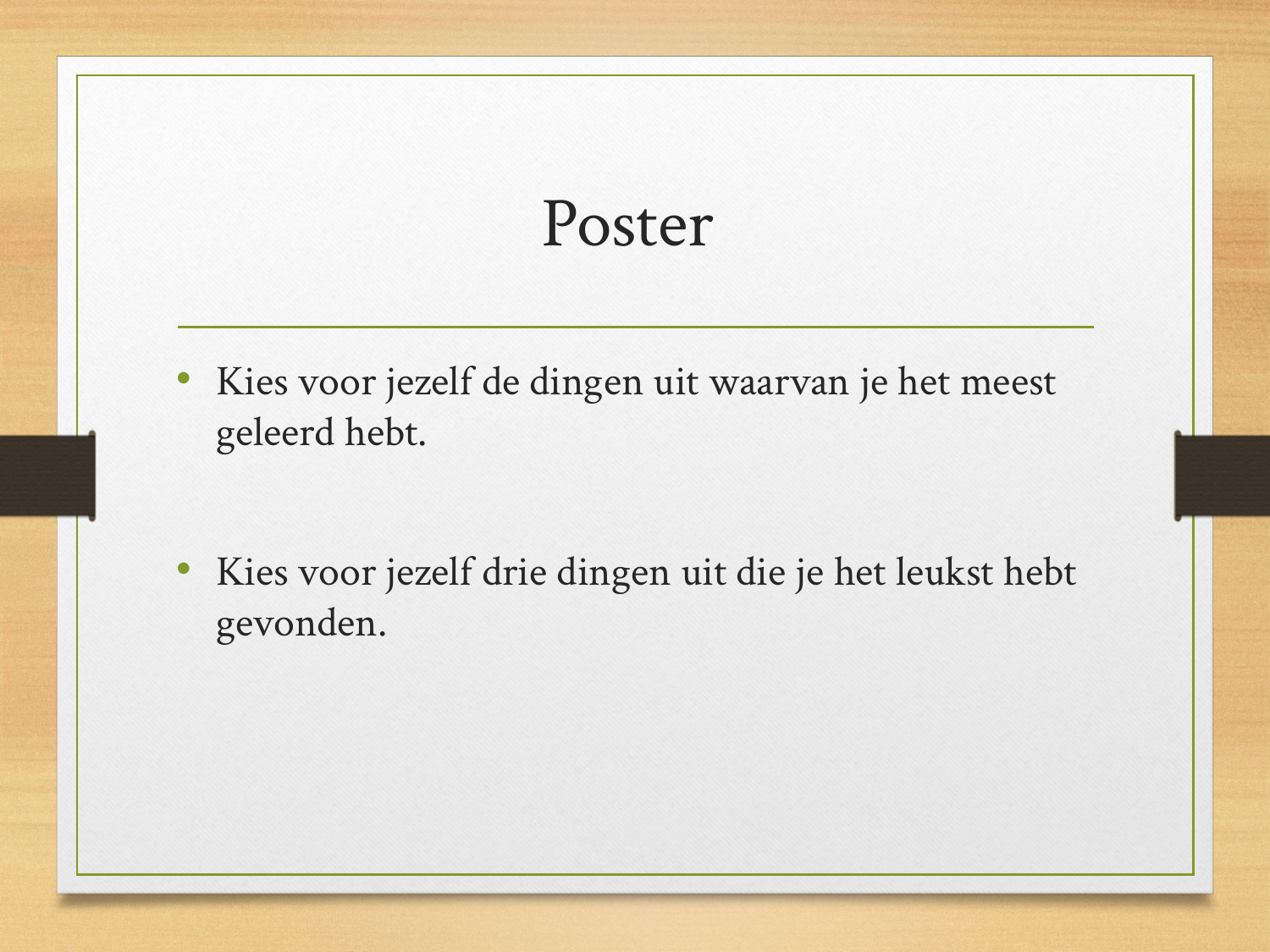

# Poster
Kies voor jezelf de dingen uit waarvan je het meest geleerd hebt.

Kies voor jezelf drie dingen uit die je het leukst hebt gevonden.